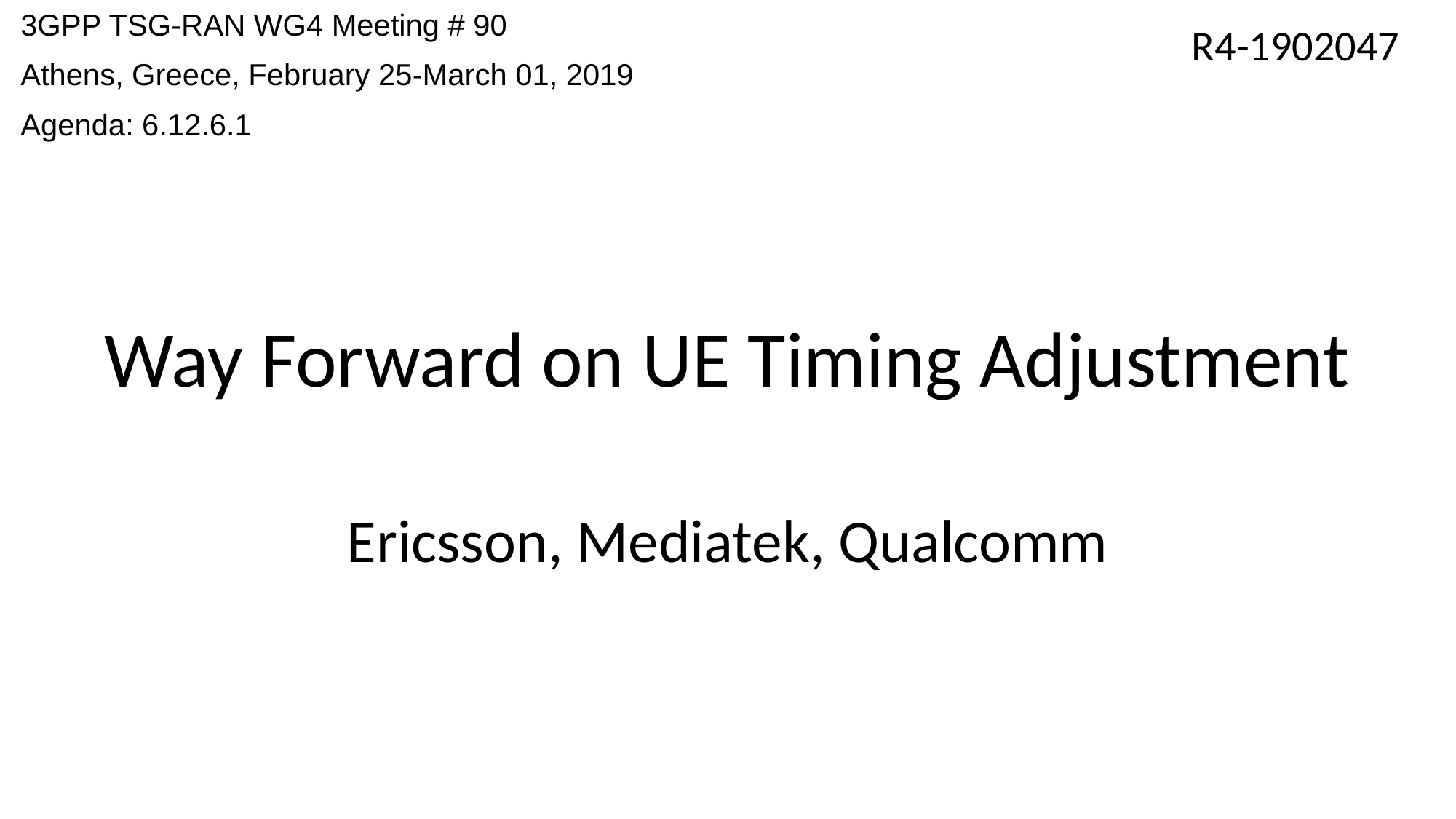

3GPP TSG-RAN WG4 Meeting # 90
Athens, Greece, February 25-March 01, 2019
Agenda: 6.12.6.1
R4-1902047
# Way Forward on UE Timing Adjustment
Ericsson, Mediatek, Qualcomm